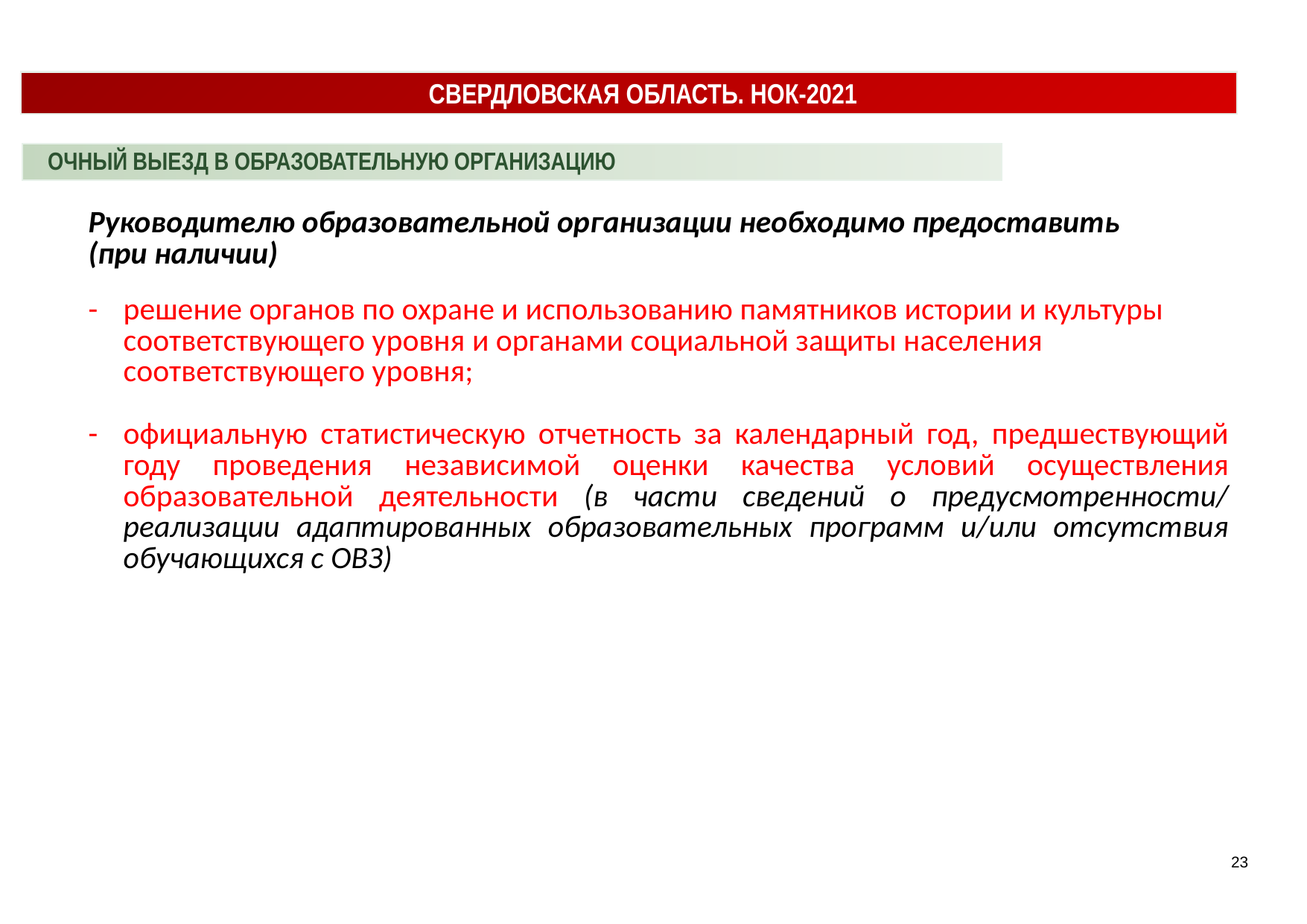

СВЕРДЛОВСКАЯ ОБЛАСТЬ. НОК-2021

ОЧНЫЙ ВЫЕЗД В ОБРАЗОВАТЕЛЬНУЮ ОРГАНИЗАЦИЮ
| Руководителю образовательной организации необходимо предоставить (при наличии) решение органов по охране и использованию памятников истории и культуры соответствующего уровня и органами социальной защиты населения соответствующего уровня; официальную статистическую отчетность за календарный год, предшествующий году проведения независимой оценки качества условий осуществления образовательной деятельности (в части сведений о предусмотренности/ реализации адаптированных образовательных программ и/или отсутствия обучающихся с ОВЗ) |
| --- |
23